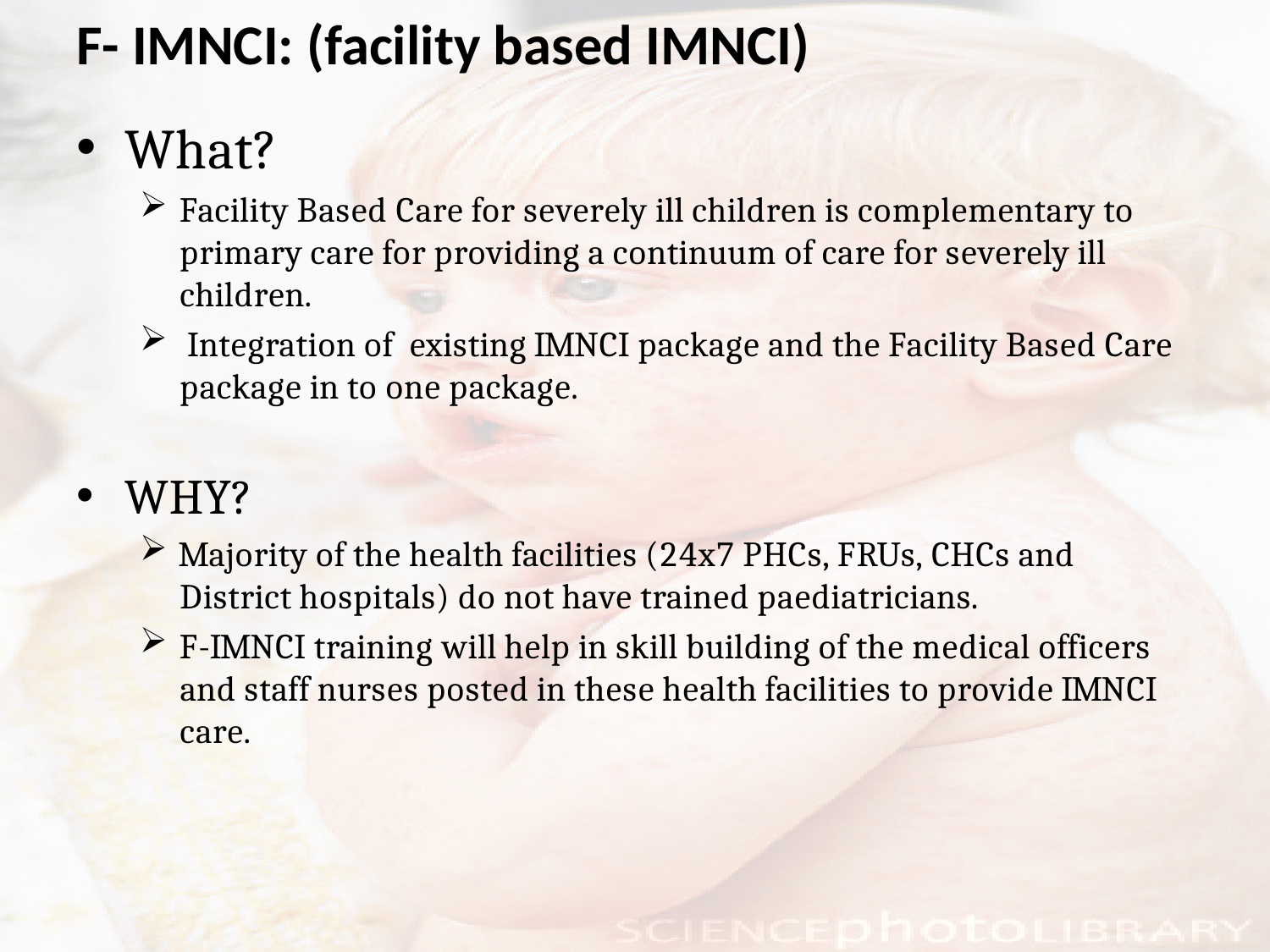

# F- IMNCI: (facility based IMNCI)
What?
Facility Based Care for severely ill children is complementary to primary care for providing a continuum of care for severely ill children.
 Integration of  existing IMNCI package and the Facility Based Care package in to one package.

WHY?
Majority of the health facilities (24x7 PHCs, FRUs, CHCs and District hospitals) do not have trained paediatricians.
F-IMNCI training will help in skill building of the medical officers and staff nurses posted in these health facilities to provide IMNCI care.